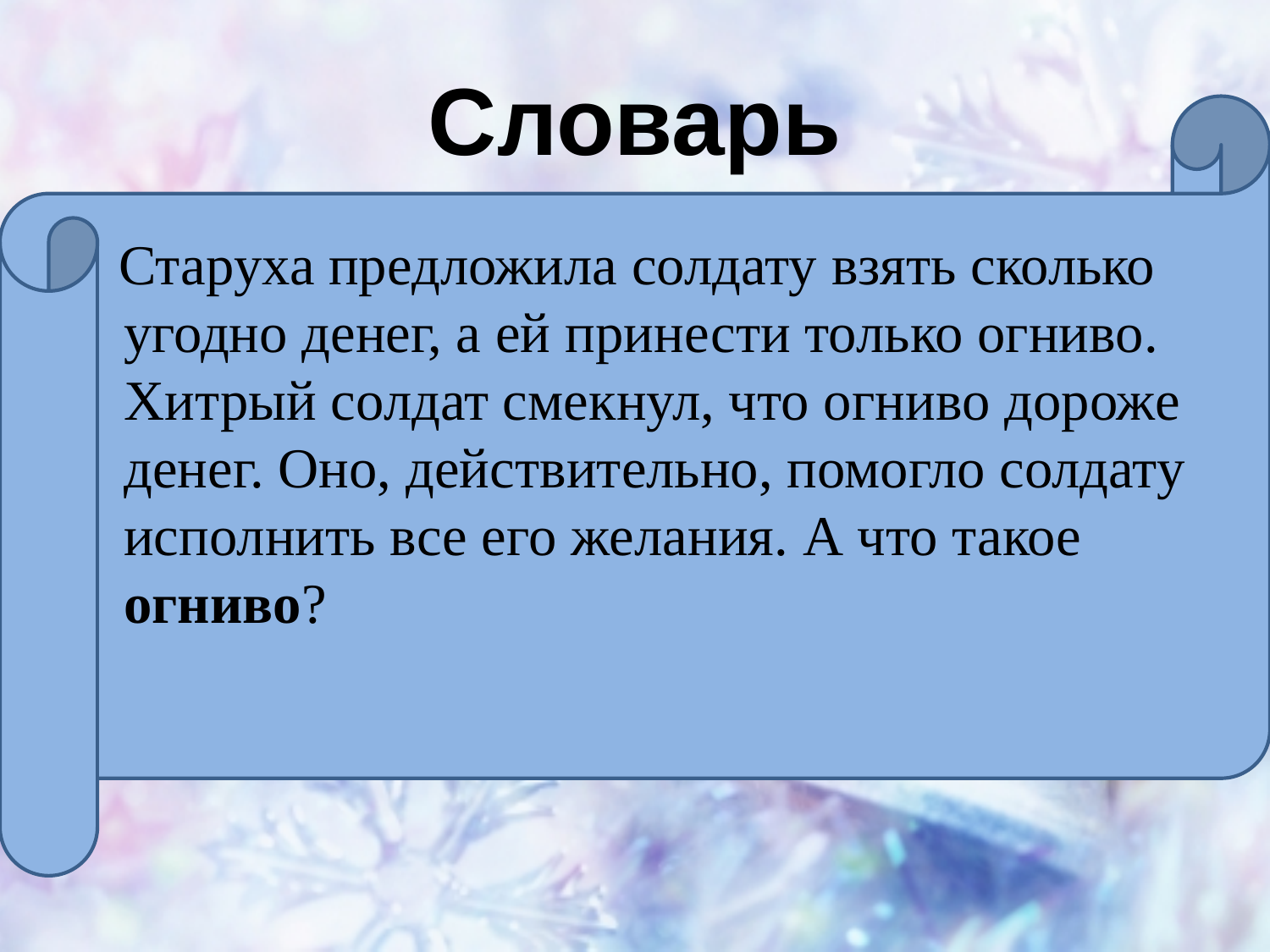

# Словарь

   Старуха предложила солдату взять сколько угодно денег, а ей принести только огниво. Хитрый солдат смекнул, что огниво дороже денег. Оно, действительно, помогло солдату исполнить все его желания. А что такое огниво?